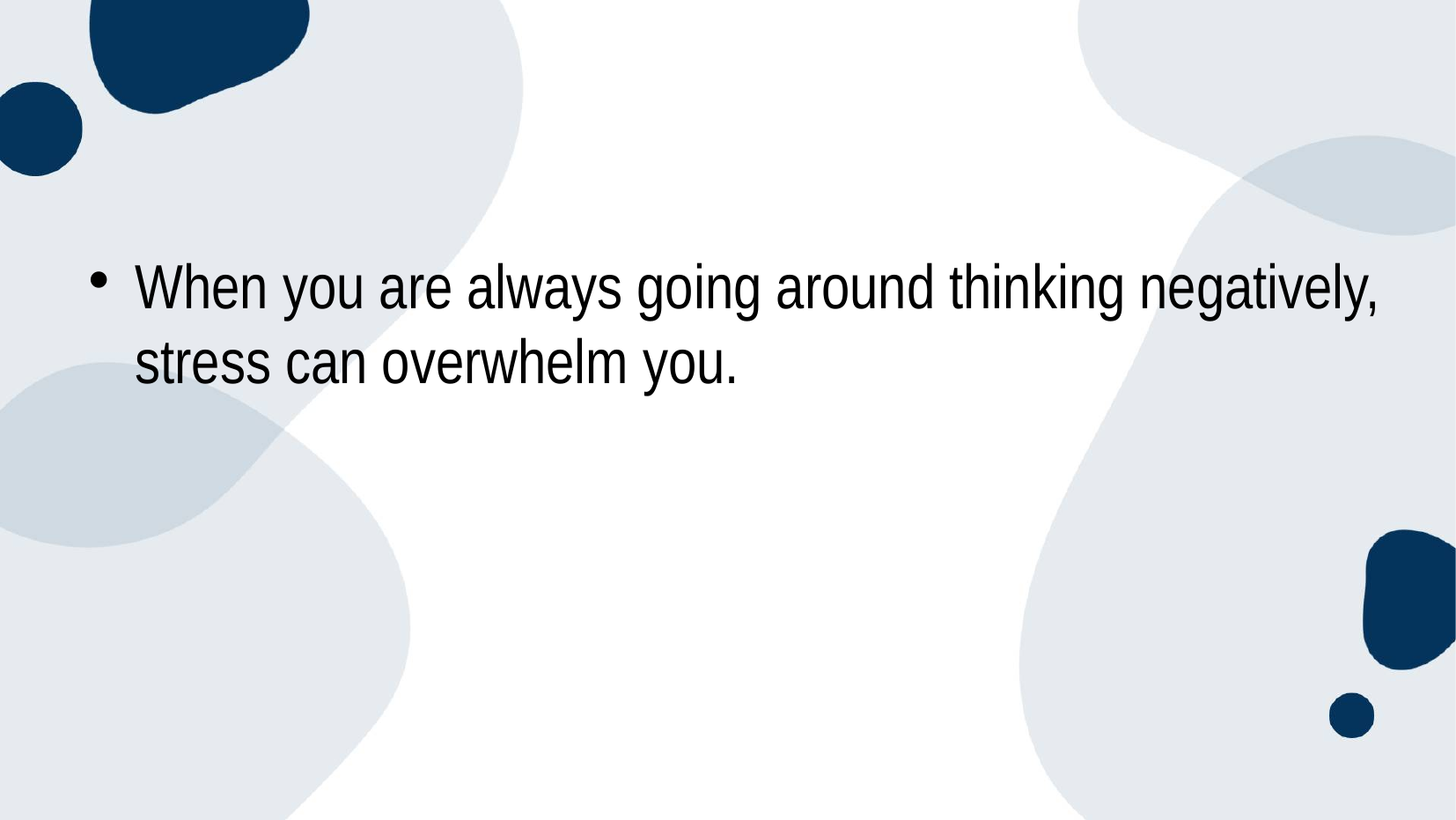

When you are always going around thinking negatively, stress can overwhelm you.